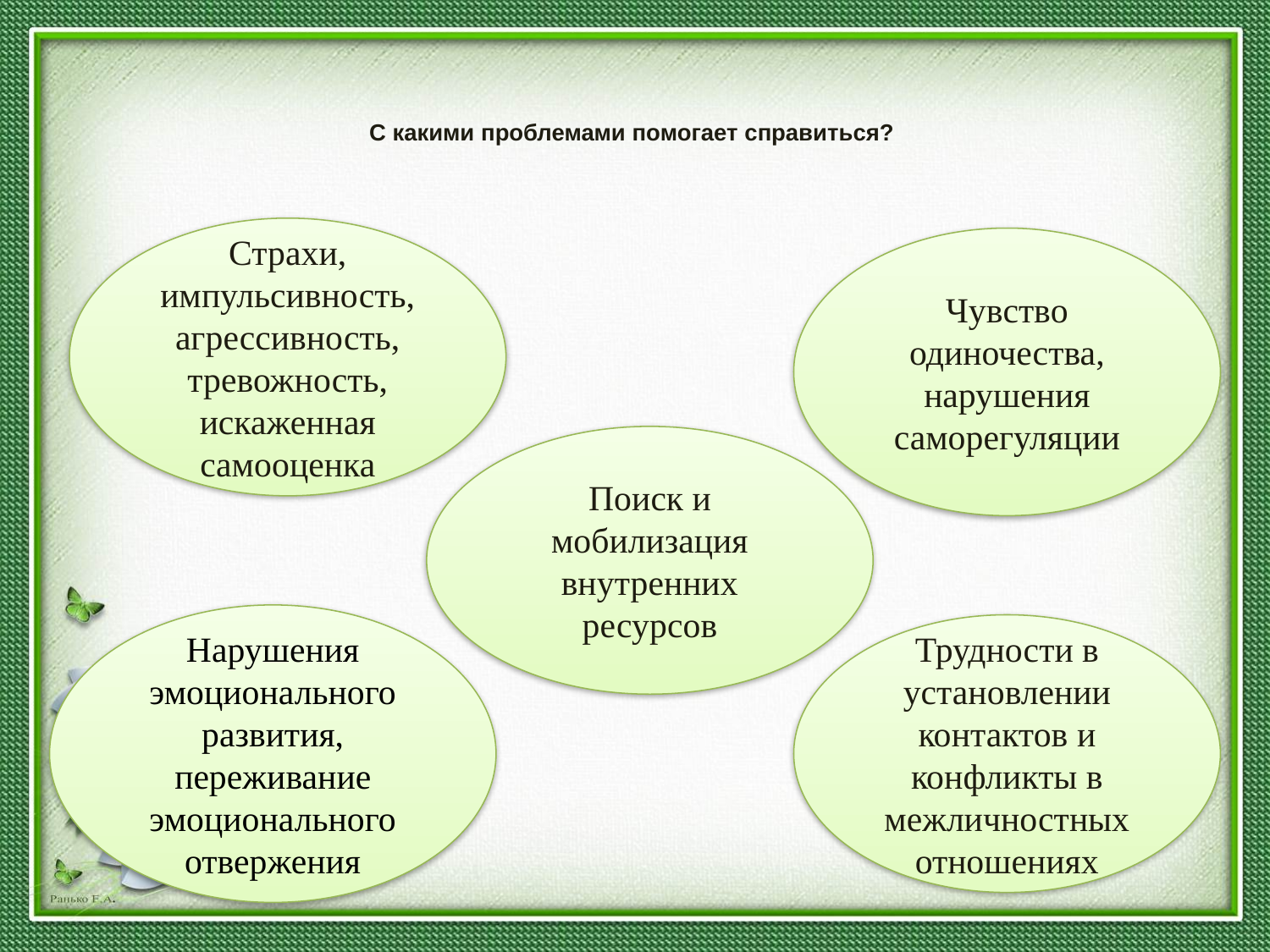

# С какими проблемами помогает справиться?
Страхи, импульсивность, агрессивность, тревожность, искаженная самооценка
Чувство одиночества, нарушения саморегуляции
Поиск и мобилизация внутренних ресурсов
Нарушения эмоционального развития, переживание эмоционального отвержения
Трудности в установлении контактов и конфликты в межличностных отношениях